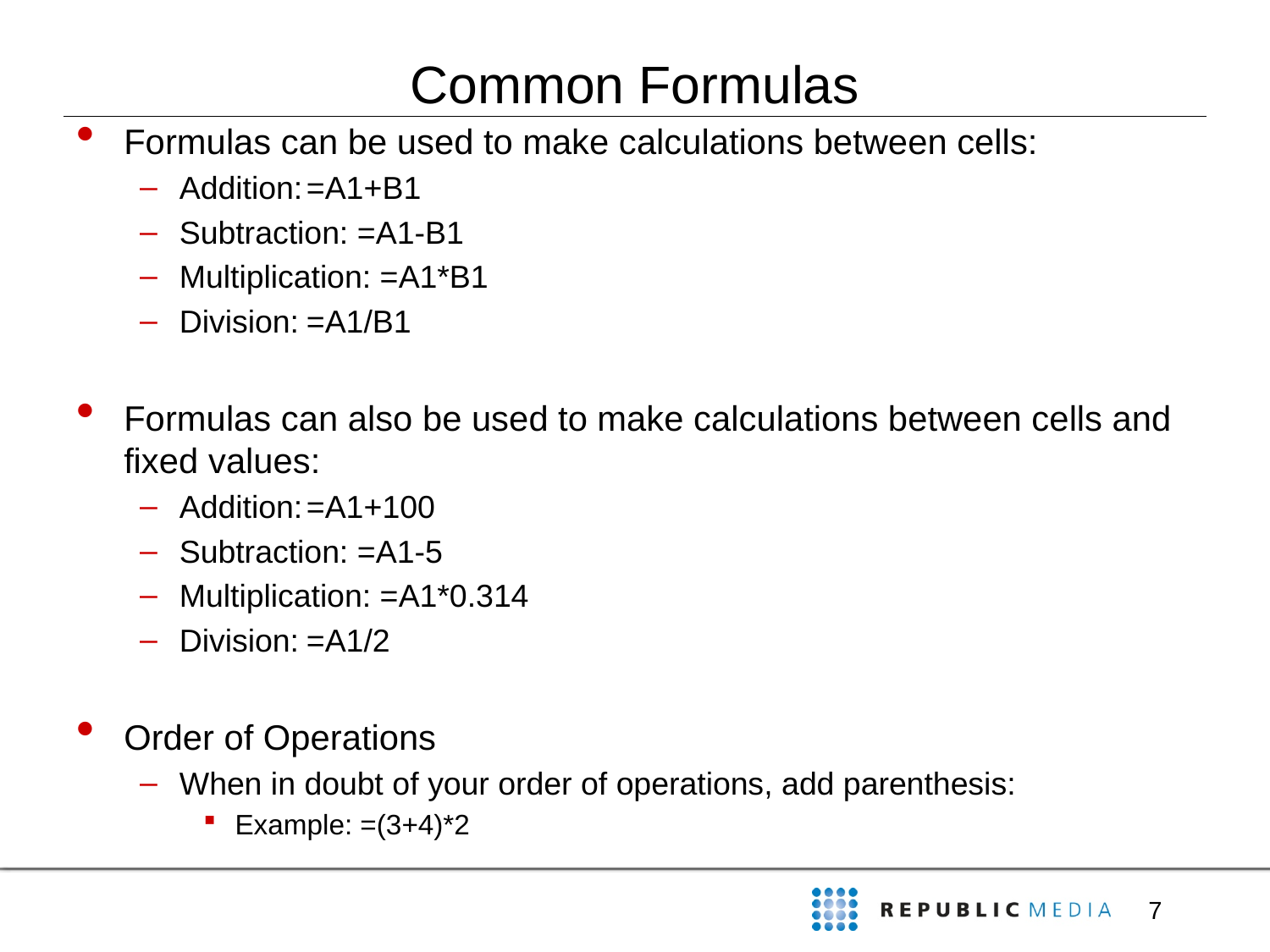

# Common Formulas
Formulas can be used to make calculations between cells:
Addition:	=A1+B1
Subtraction: =A1-B1
Multiplication: =A1*B1
Division:	=A1/B1

Formulas can also be used to make calculations between cells and fixed values:
Addition:	=A1+100
Subtraction: =A1-5
Multiplication: =A1*0.314
Division:	=A1/2

Order of Operations
When in doubt of your order of operations, add parenthesis:
Example: =(3+4)*2

7